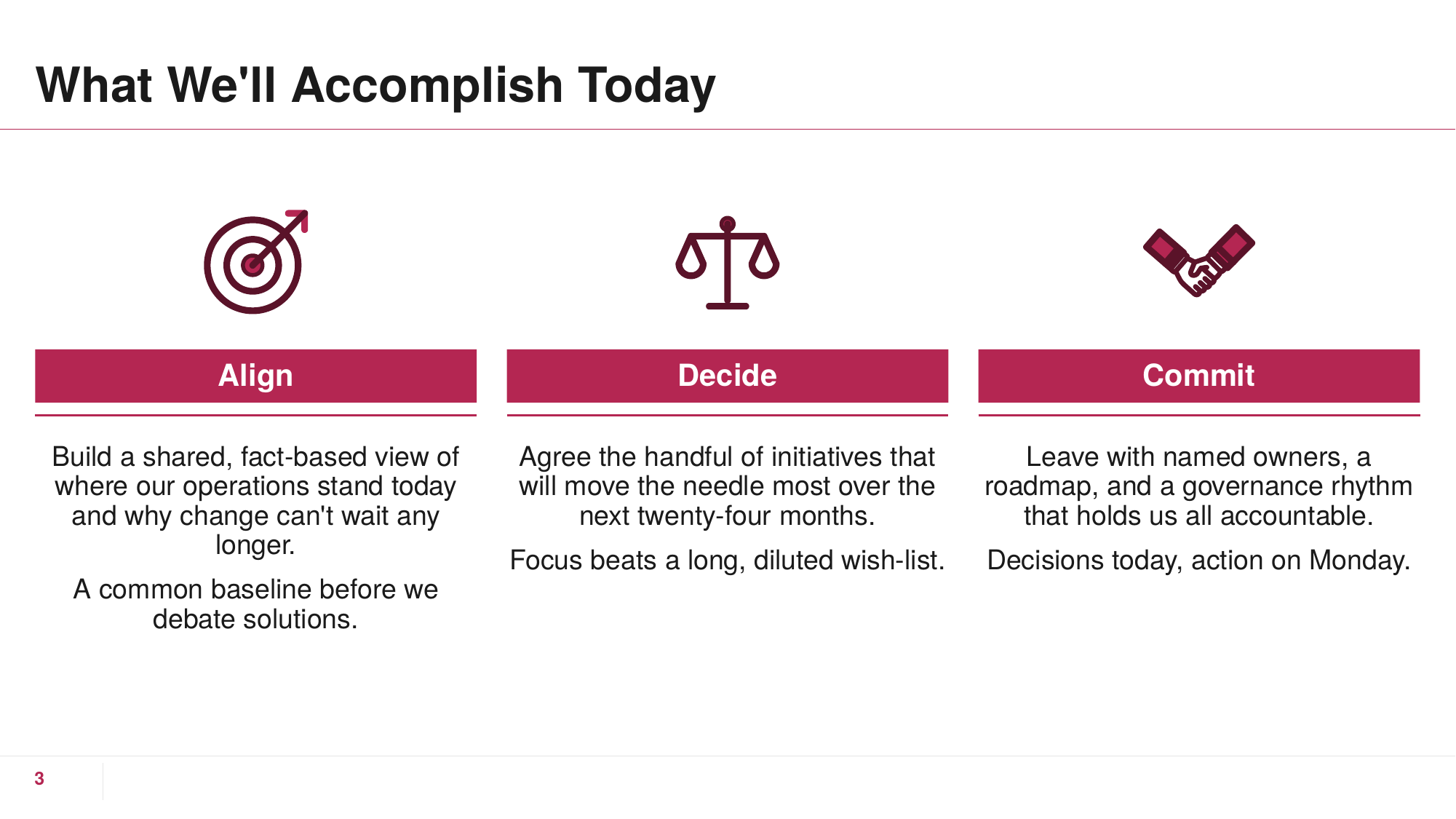

# What We'll Accomplish Today

Align
Decide
Commit
Build a shared, fact-based view of where our operations stand today and why change can't wait any longer.
A common baseline before we debate solutions.
Agree the handful of initiatives that will move the needle most over the next twenty-four months.
Focus beats a long, diluted wish-list.
Leave with named owners, a roadmap, and a governance rhythm that holds us all accountable.
Decisions today, action on Monday.
3